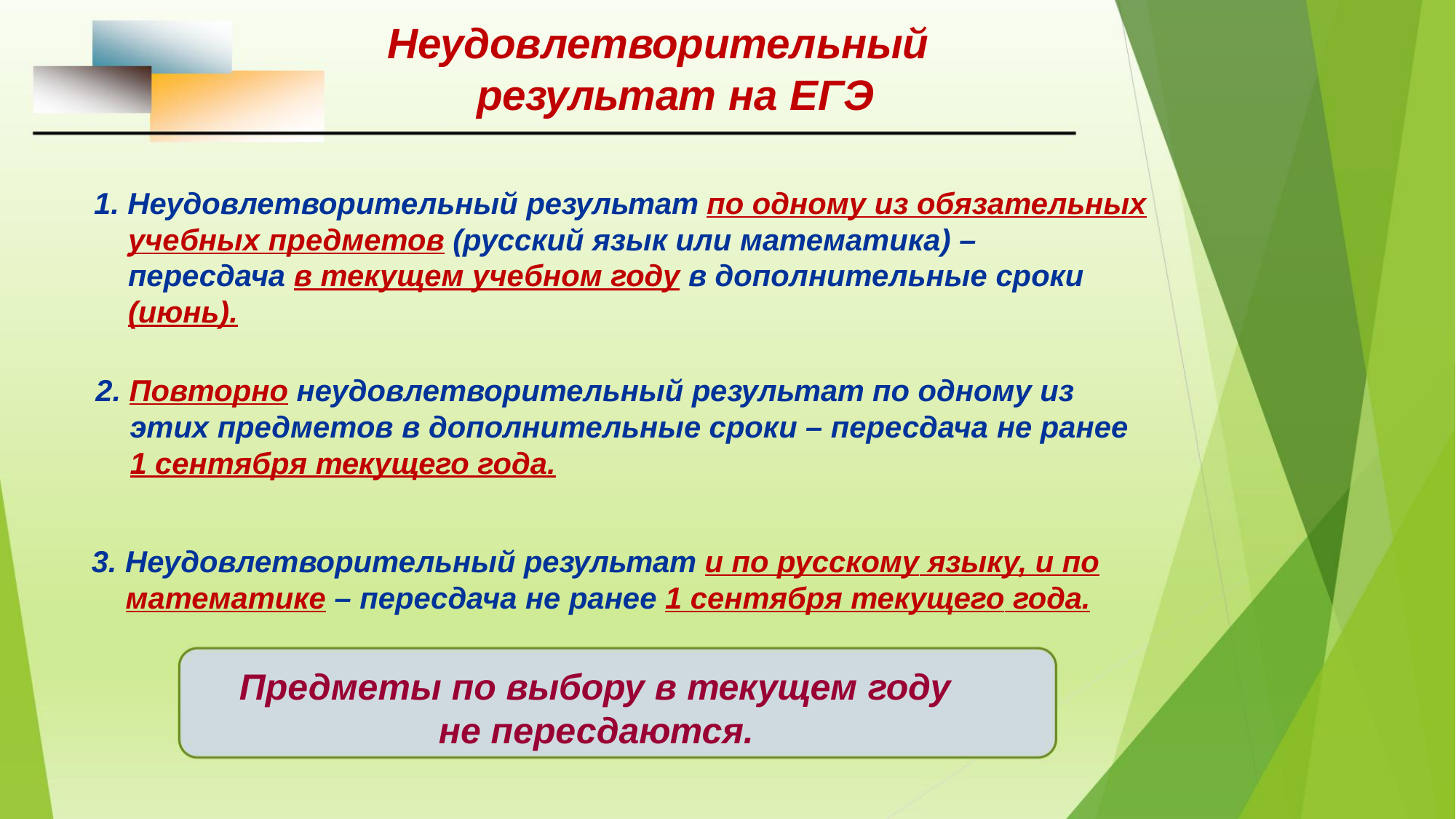

Неудовлетворительный
результат на ЕГЭ
1. Неудовлетворительный результат по одному из обязательных
учебных предметов (русский язык или математика) –
пересдача в текущем учебном году в дополнительные сроки
(июнь).
2. Повторно неудовлетворительный результат по одному из
этих предметов в дополнительные сроки – пересдача не ранее
1 сентября текущего года.
3. Неудовлетворительный результат и по русскому языку, и по
математике – пересдача не ранее 1 сентября текущего года.
Предметы по выбору в текущем году
не пересдаются.